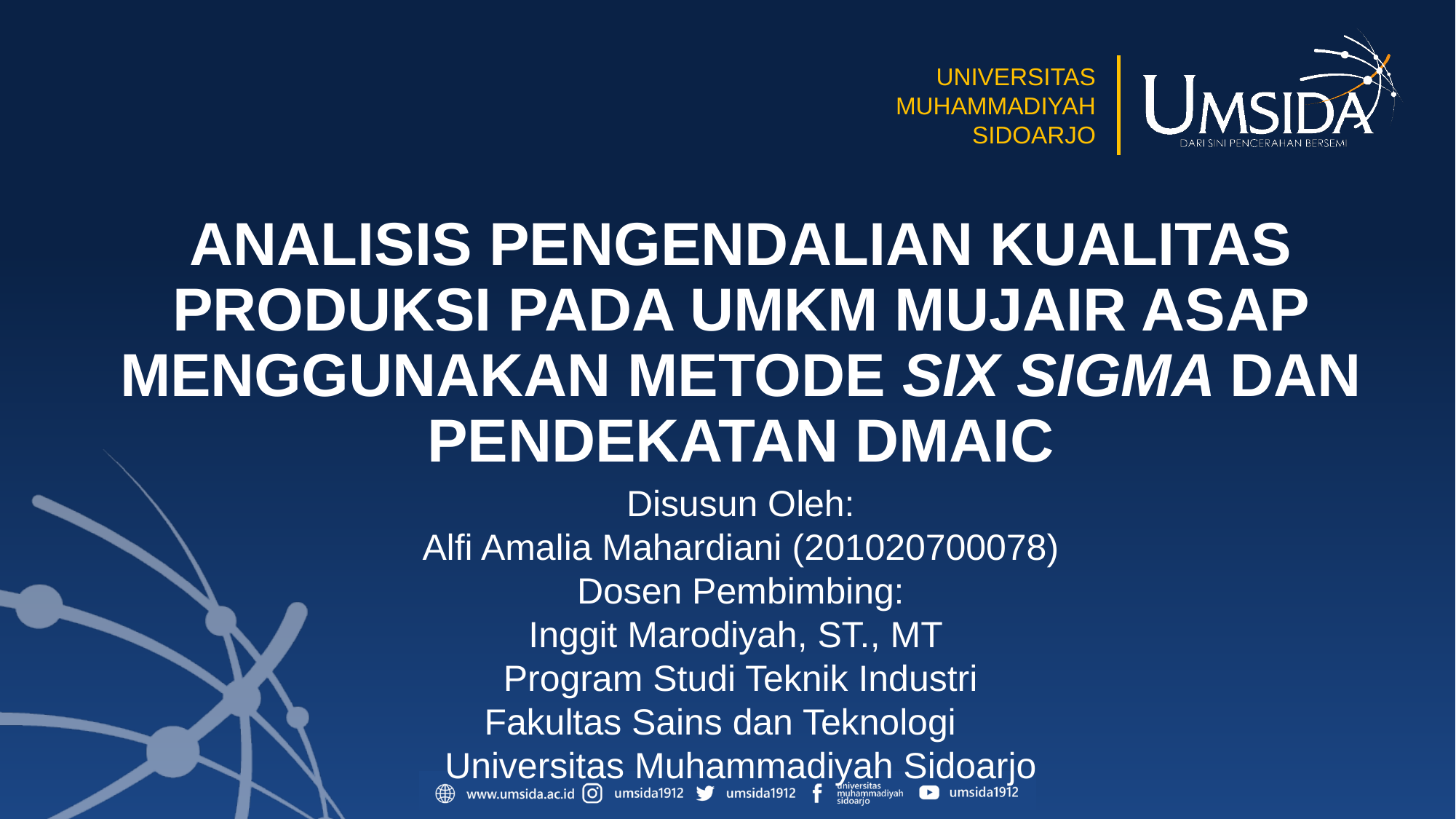

# ANALISIS PENGENDALIAN KUALITAS PRODUKSI PADA UMKM MUJAIR ASAP MENGGUNAKAN METODE SIX SIGMA DAN PENDEKATAN DMAIC
Disusun Oleh:
Alfi Amalia Mahardiani (201020700078)
Dosen Pembimbing:
Inggit Marodiyah, ST., MT
Program Studi Teknik Industri
Fakultas Sains dan Teknologi
Universitas Muhammadiyah Sidoarjo